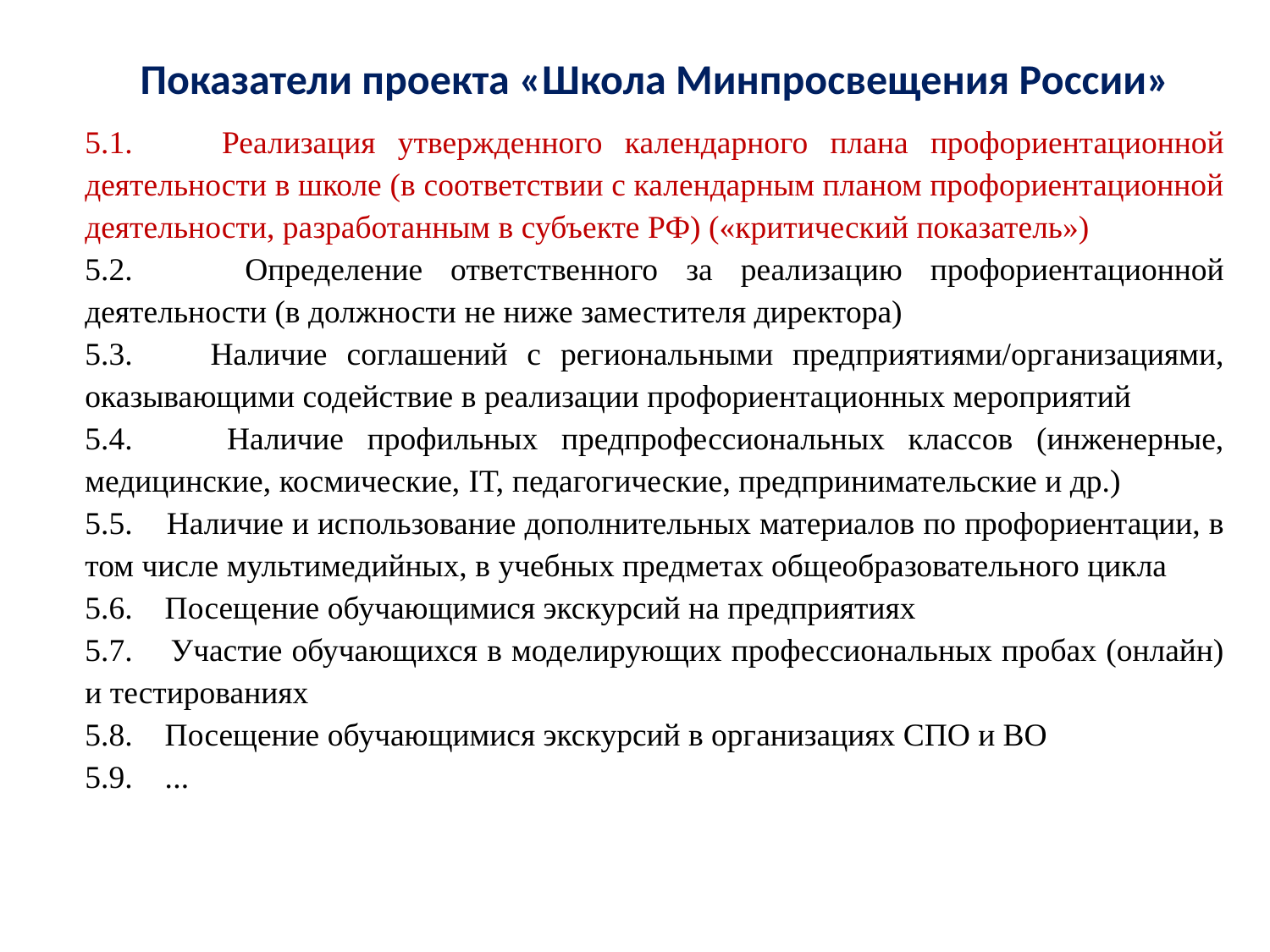

Показатели проекта «Школа Минпросвещения России»
5.1.    Реализация утвержденного календарного плана профориентационной деятельности в школе (в соответствии с календарным планом профориентационной деятельности, разработанным в субъекте РФ) («критический показатель»)
5.2.    Определение ответственного за реализацию профориентационной деятельности (в должности не ниже заместителя директора)
5.3.    Наличие соглашений с региональными предприятиями/организациями, оказывающими содействие в реализации профориентационных мероприятий
5.4.    Наличие профильных предпрофессиональных классов (инженерные, медицинские, космические, IT, педагогические, предпринимательские и др.)
5.5.    Наличие и использование дополнительных материалов по профориентации, в том числе мультимедийных, в учебных предметах общеобразовательного цикла
5.6.    Посещение обучающимися экскурсий на предприятиях
5.7.    Участие обучающихся в моделирующих профессиональных пробах (онлайн) и тестированиях
5.8.    Посещение обучающимися экскурсий в организациях СПО и ВО
5.9.    ...